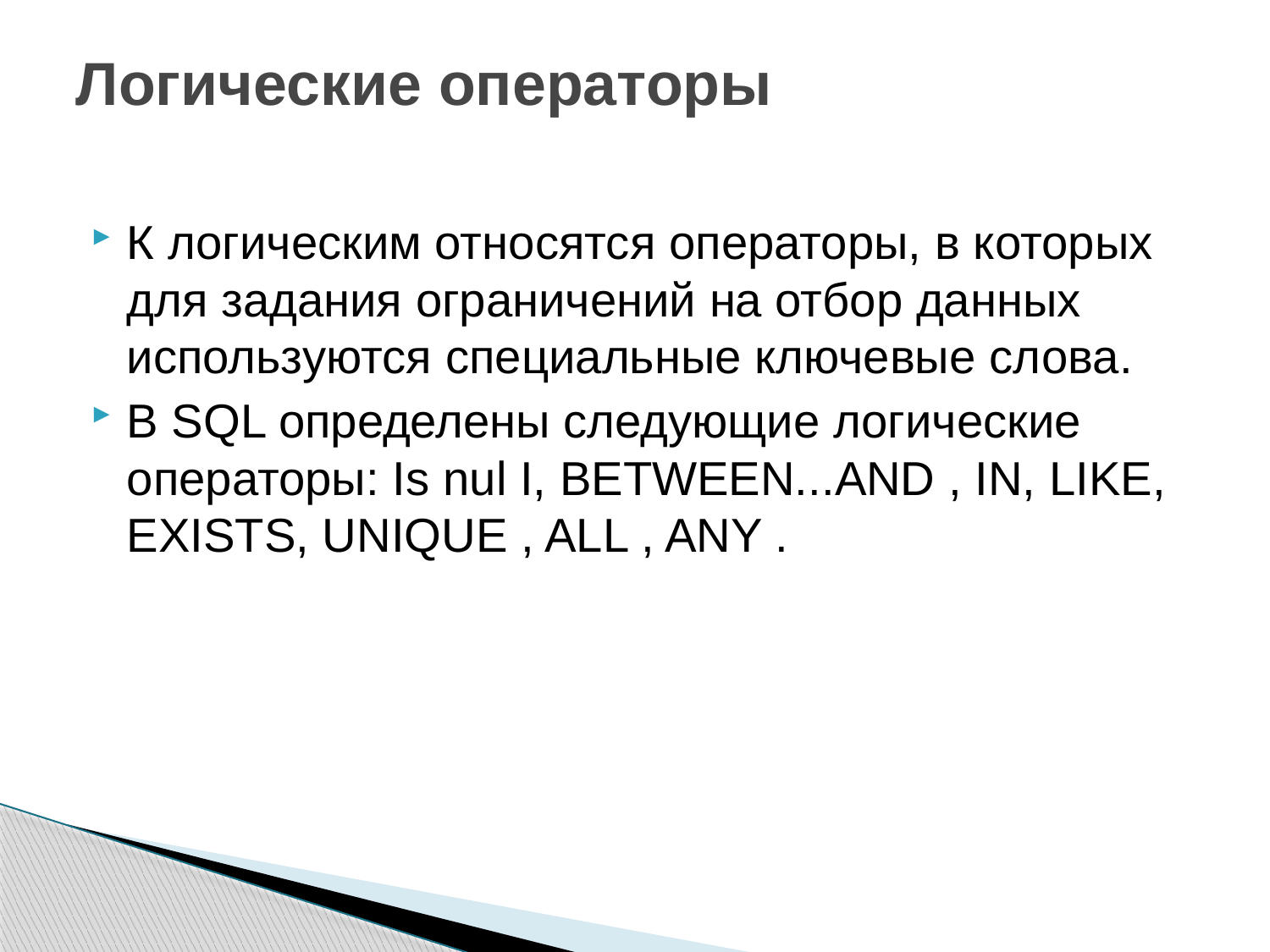

# Логические операторы
К логическим относятся операторы, в которых для задания ограничений на отбор данных используются специальные ключевые слова.
В SQL определены следующие логические операторы: Is nul I, BETWEEN...AND , IN, LIKE, EXISTS, UNIQUE , ALL , ANY .